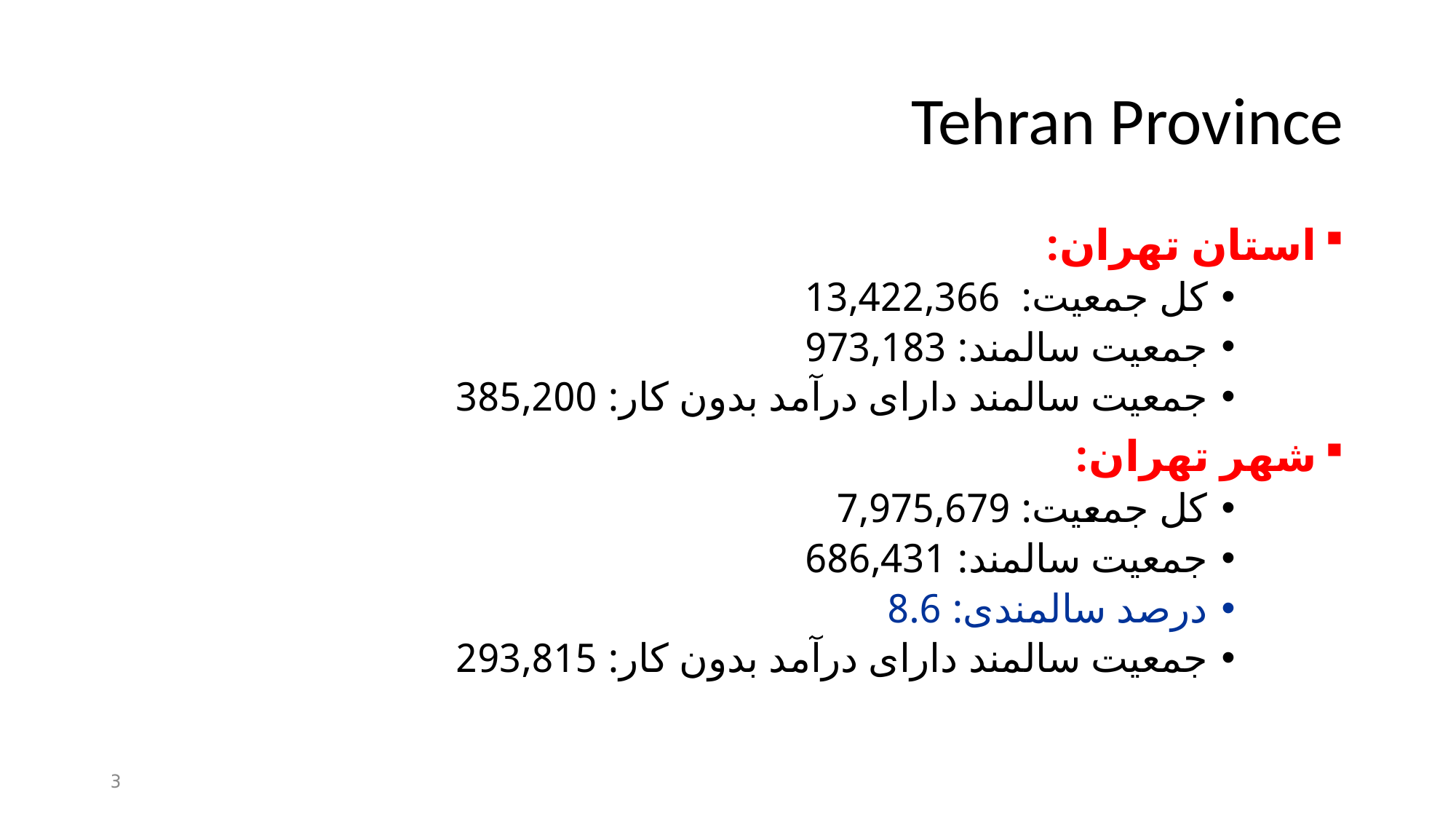

# Tehran Province
استان تهران:
كل جمعیت:  13,422,366
جمعیت سالمند: 973,183
جمعیت سالمند داراى درآمد بدون كار: 385,200
شهر تهران:
كل جمعیت: 7,975,679
جمعیت سالمند: 686,431
درصد سالمندی: 8.6
جمعیت سالمند داراى درآمد بدون كار: 293,815

3